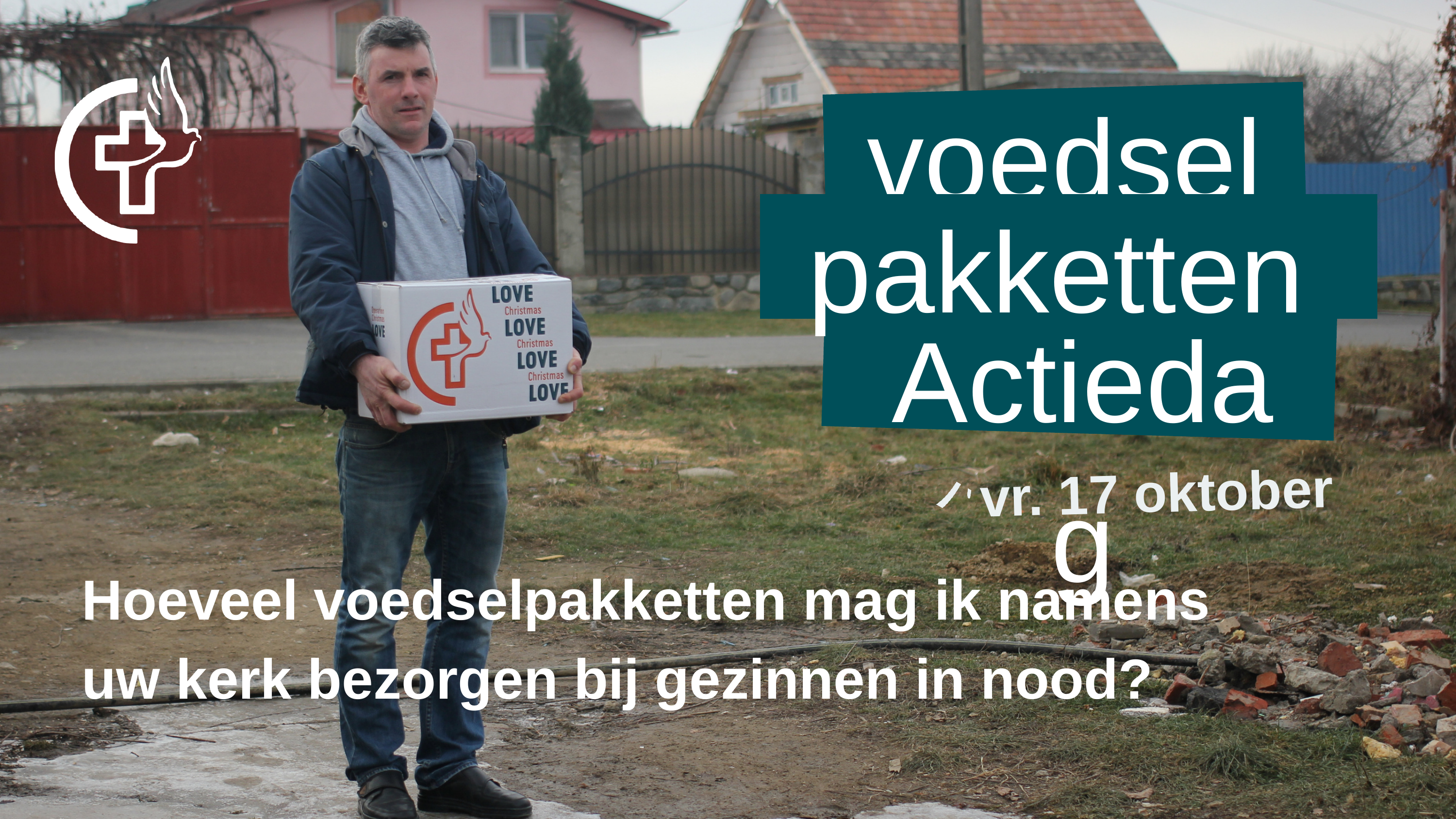

voedsel

pakketten

Actiedag

vr. 17 oktober

Hoeveel voedselpakketten mag ik namens
uw kerk bezorgen bij gezinnen in nood?